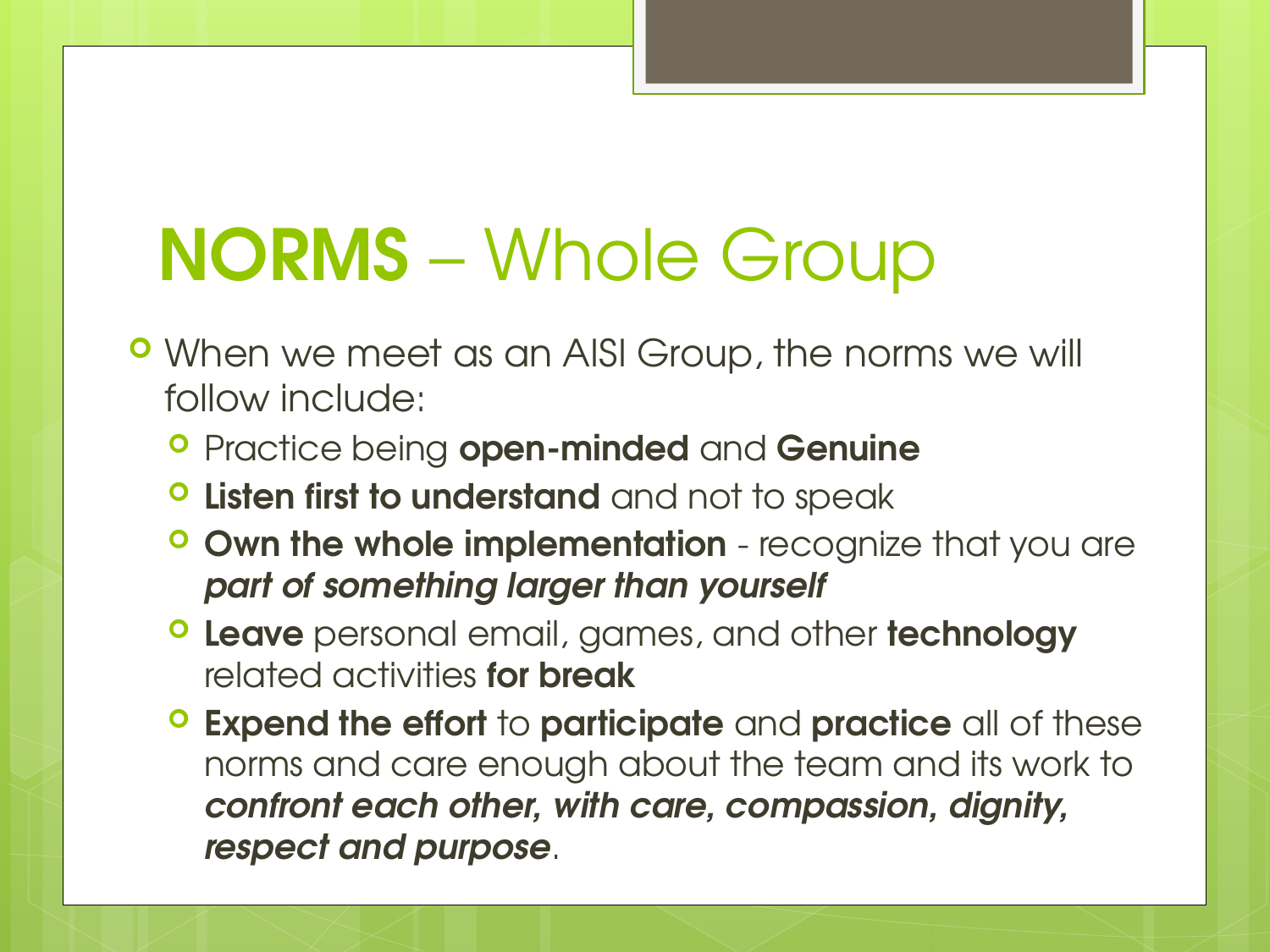

# NORMS – Whole Group
When we meet as an AISI Group, the norms we will follow include:
Practice being open-minded and Genuine
Listen first to understand and not to speak
Own the whole implementation - recognize that you are part of something larger than yourself
Leave personal email, games, and other technology related activities for break
Expend the effort to participate and practice all of these norms and care enough about the team and its work to confront each other, with care, compassion, dignity, respect and purpose.